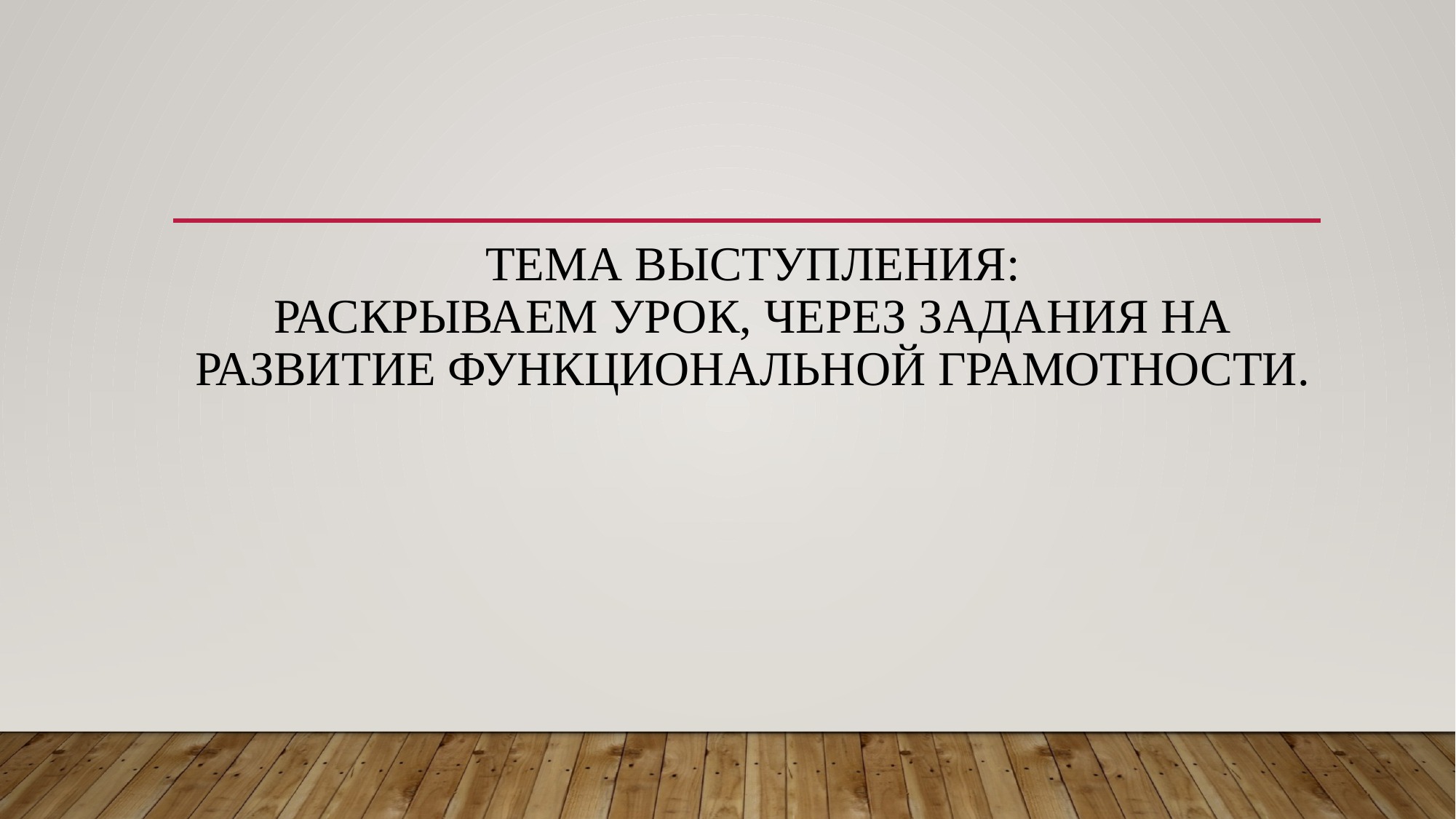

# Тема выступления: Раскрываем урок, через задания на развитие функциональной грамотности.